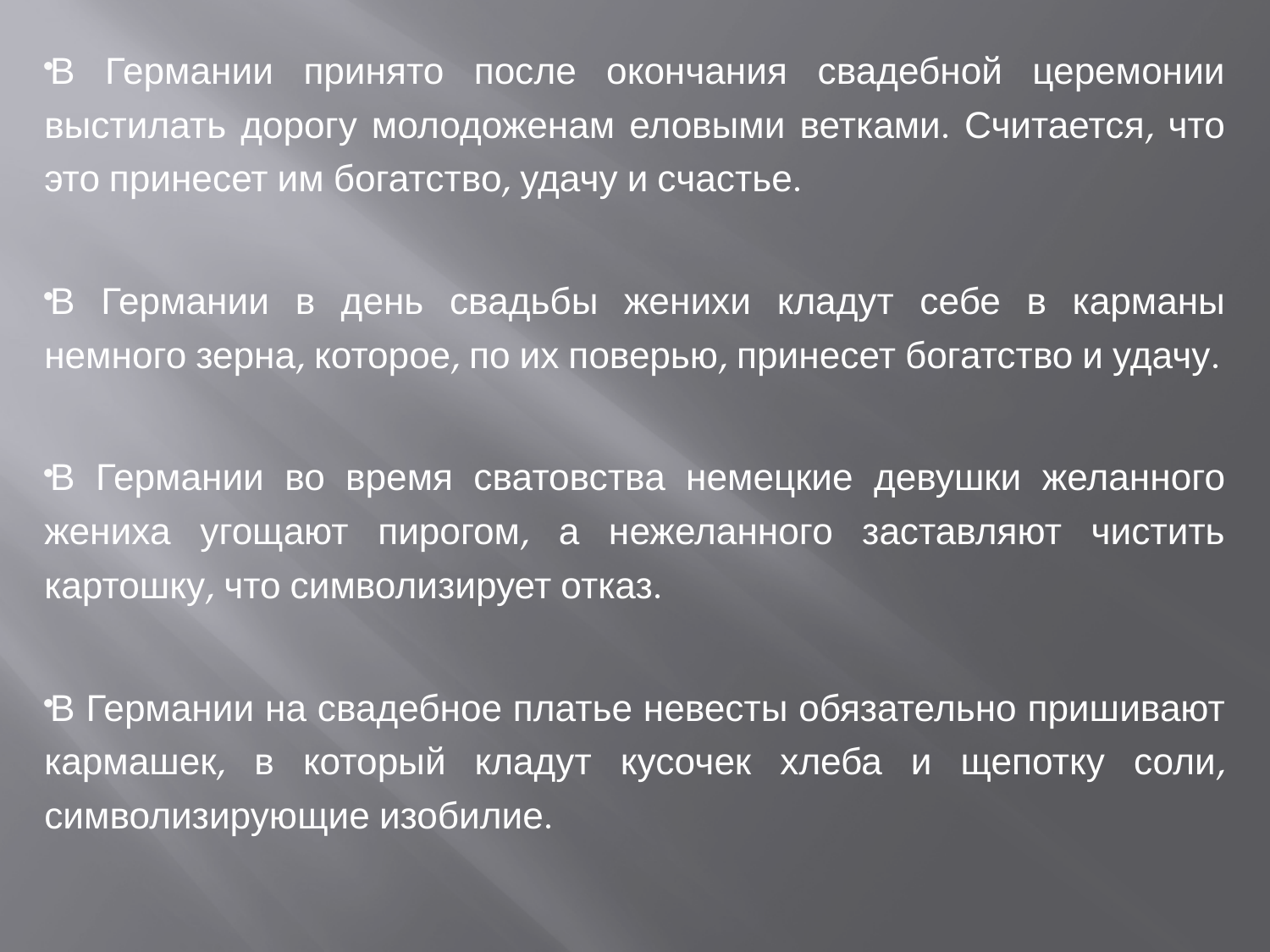

В Германии принято после окончания свадебной церемонии выстилать дорогу молодоженам еловыми ветками. Считается, что это принесет им богатство, удачу и счастье.

В Германии в день свадьбы женихи кладут себе в карманы немного зерна, которое, по их поверью, принесет богатство и удачу.

В Германии во время сватовства немецкие девушки желанного жениха угощают пирогом, а нежеланного заставляют чистить картошку, что символизирует отказ.

В Германии на свадебное платье невесты обязательно пришивают кармашек, в который кладут кусочек хлеба и щепотку соли, символизирующие изобилие.